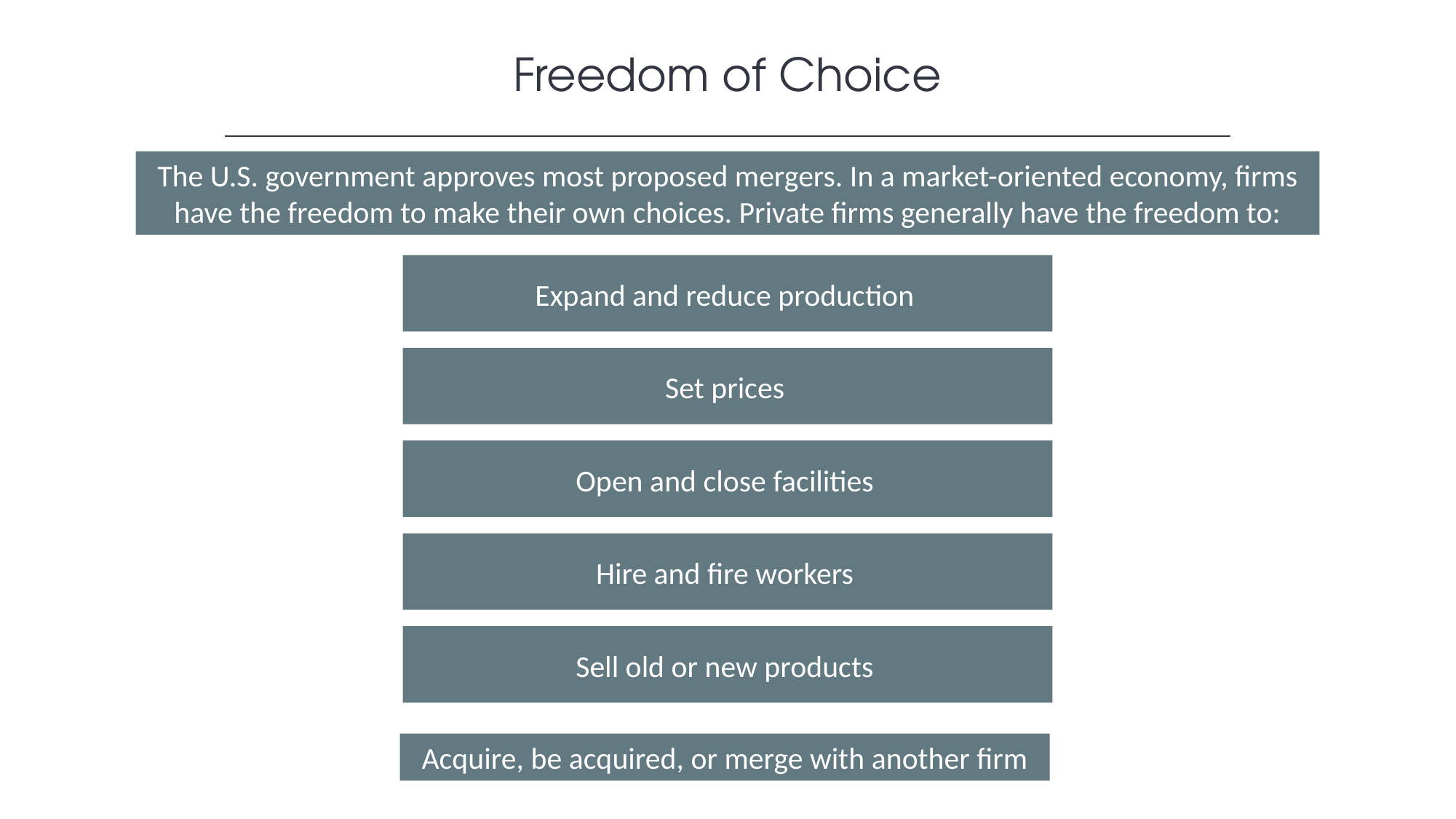

Freedom of Choice
The U.S. government approves most proposed mergers. In a market-oriented economy, firms have the freedom to make their own choices. Private firms generally have the freedom to:

Expand and reduce production

Set prices

Open and close facilities

Hire and fire workers

Sell old or new products
Acquire, be acquired, or merge with another firm